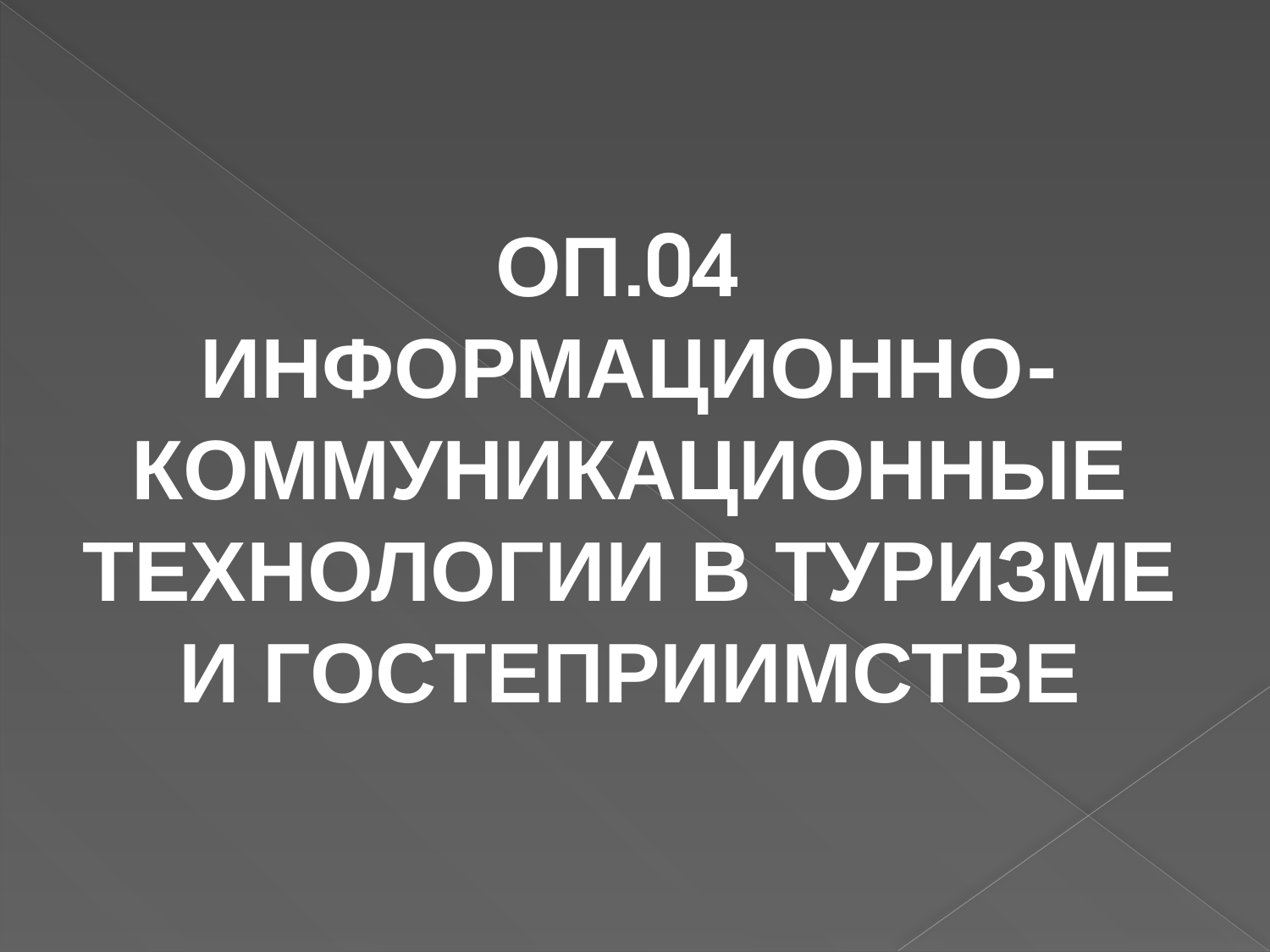

ОП.04
ИНФОРМАЦИОННО-КОММУНИКАЦИОННЫЕ ТЕХНОЛОГИИ В ТУРИЗМЕ И ГОСТЕПРИИМСТВЕ